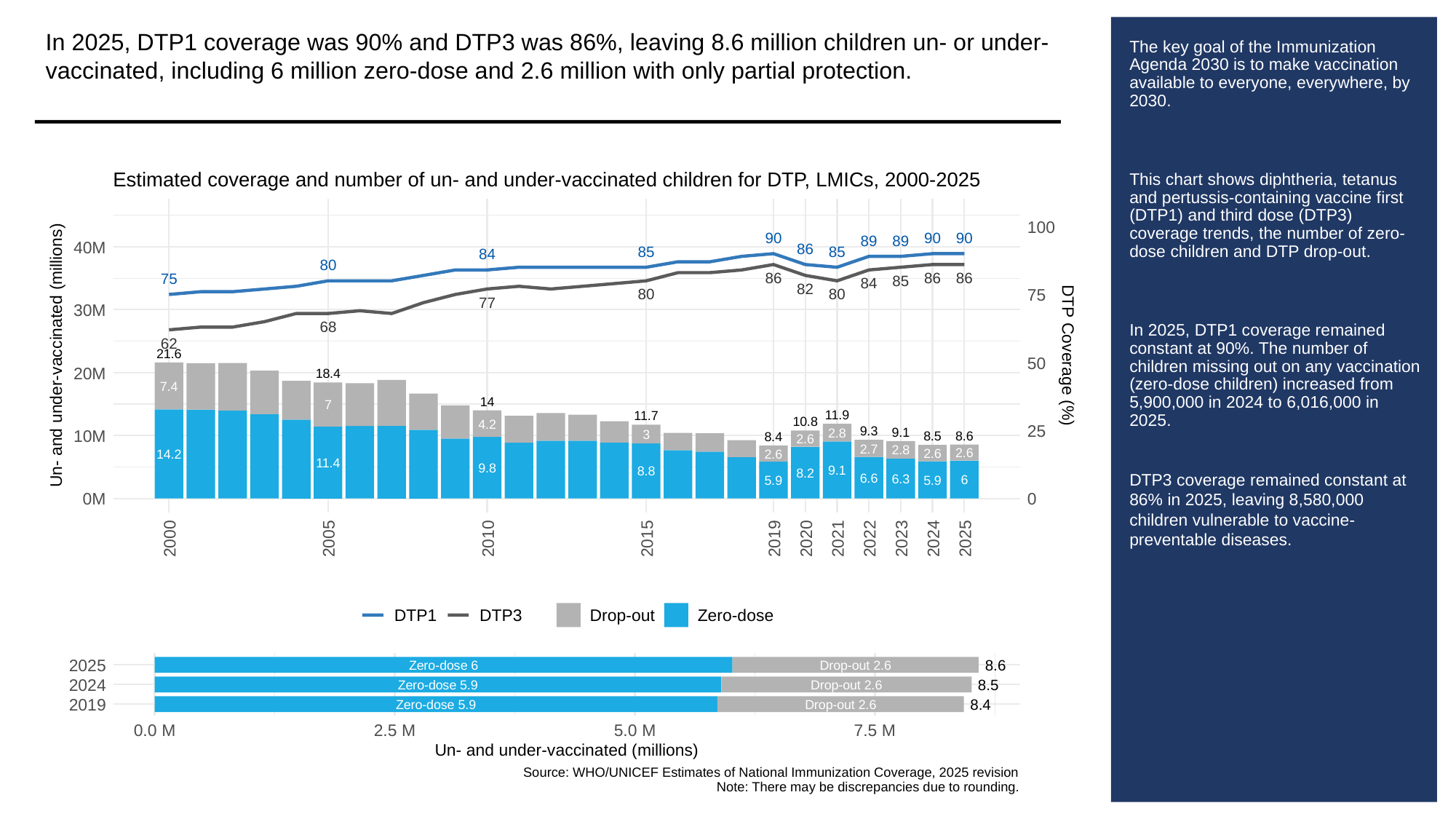

In 2025, DTP1 coverage was 90% and DTP3 was 86%, leaving 8.6 million children un- or under-vaccinated, including 6 million zero-dose and 2.6 million with only partial protection.
# The key goal of the Immunization Agenda 2030 is to make vaccination available to everyone, everywhere, by 2030.

This chart shows diphtheria, tetanus and pertussis-containing vaccine first (DTP1) and third dose (DTP3) coverage trends, the number of zero-dose children and DTP drop-out.

In 2025, DTP1 coverage remained constant at 90%. The number of children missing out on any vaccination (zero-dose children) increased from 5,900,000 in 2024 to 6,016,000 in 2025.

DTP3 coverage remained constant at 86% in 2025, leaving 8,580,000 children vulnerable to vaccine-preventable diseases.

Estimated coverage and number of un- and under-vaccinated children for DTP, LMICs, 2000-2025

100
90
90
90
89
89
40M
86
85
85

84

80

86
86
86
75
85
84

82
80
80
75
77
30M

68
62

21.6
Un- and under-vaccinated (millions)
DTP Coverage (%)
50

20M
18.4

7.4

14
7

11.9

11.7

10.8
4.2

25

9.3

9.1
2.8
3
10M

8.6
8.5
8.4

2.6

2.7

2.8

2.6
2.6
2.6
14.2

11.4

9.8
9.1
8.8

8.2
6.6
6.3
6
5.9
5.9
0M
0

2000
2005
2010
2015
2019
2020
2021
2022
2023
2024
2025

DTP1
DTP3
Drop-out
Zero-dose

2025
8.6
Zero-dose 6
Drop-out 2.6

2024
8.5
Zero-dose 5.9
Drop-out 2.6

2019
8.4
Zero-dose 5.9
Drop-out 2.6

0.0 M
2.5 M
5.0 M
7.5 M
Un- and under-vaccinated (millions)
Source: WHO/UNICEF Estimates of National Immunization Coverage, 2025 revision
Note: There may be discrepancies due to rounding.